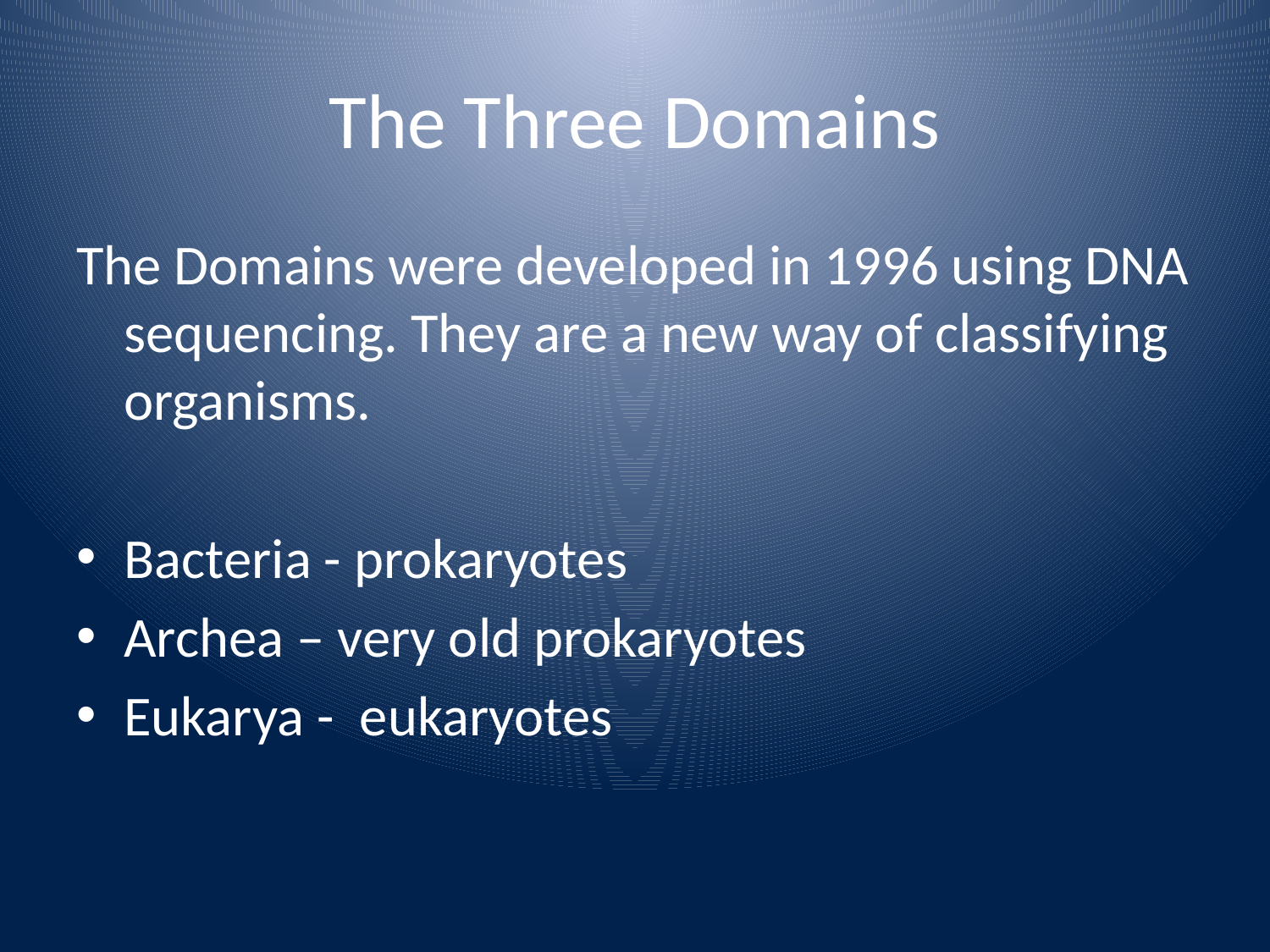

# The Three Domains
The Domains were developed in 1996 using DNA sequencing. They are a new way of classifying organisms.

Bacteria - prokaryotes
Archea – very old prokaryotes
Eukarya -  eukaryotes